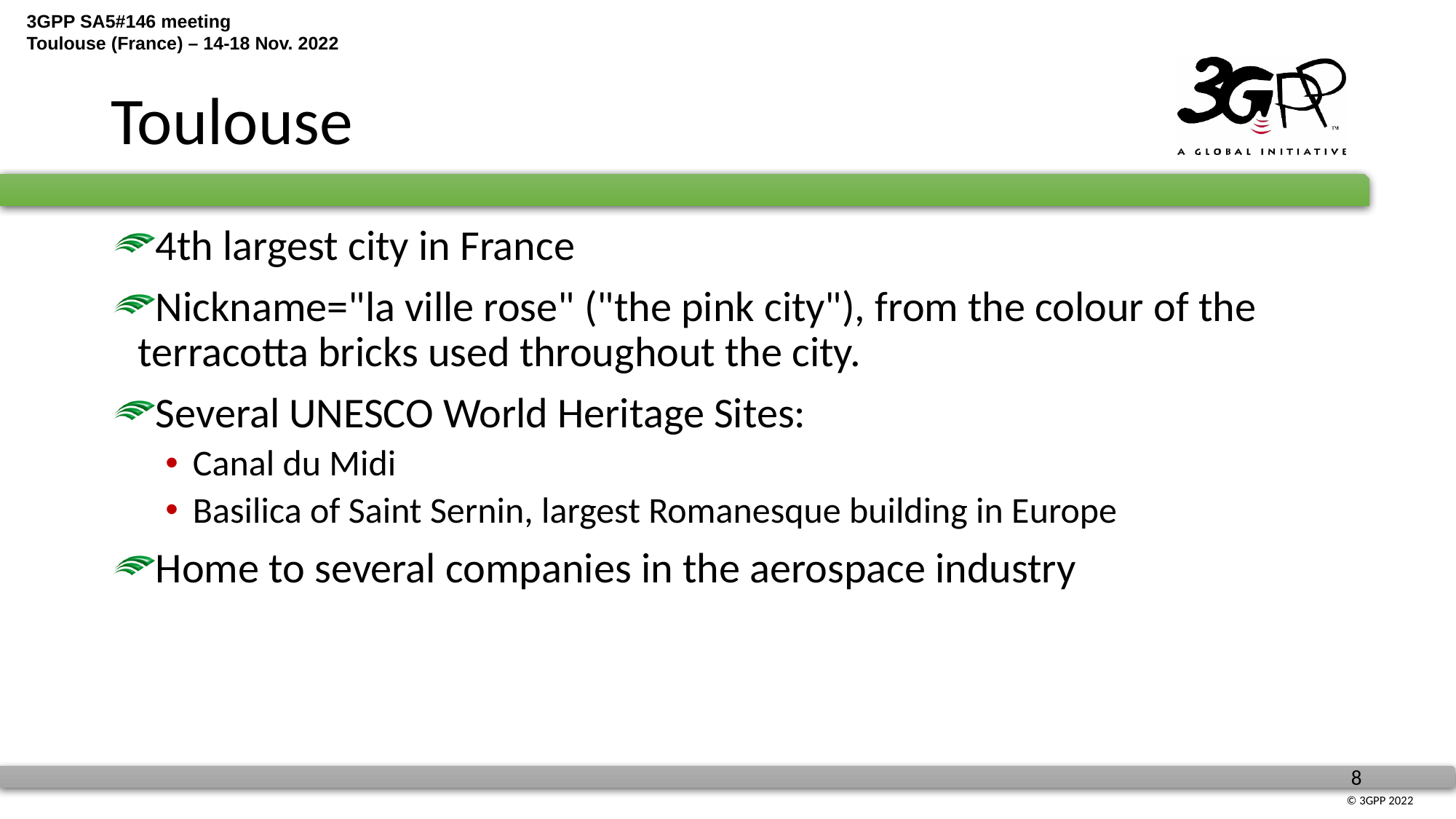

# Toulouse
4th largest city in France
Nickname="la ville rose" ("the pink city"), from the colour of the terracotta bricks used throughout the city.
Several UNESCO World Heritage Sites:
Canal du Midi
Basilica of Saint Sernin, largest Romanesque building in Europe
Home to several companies in the aerospace industry